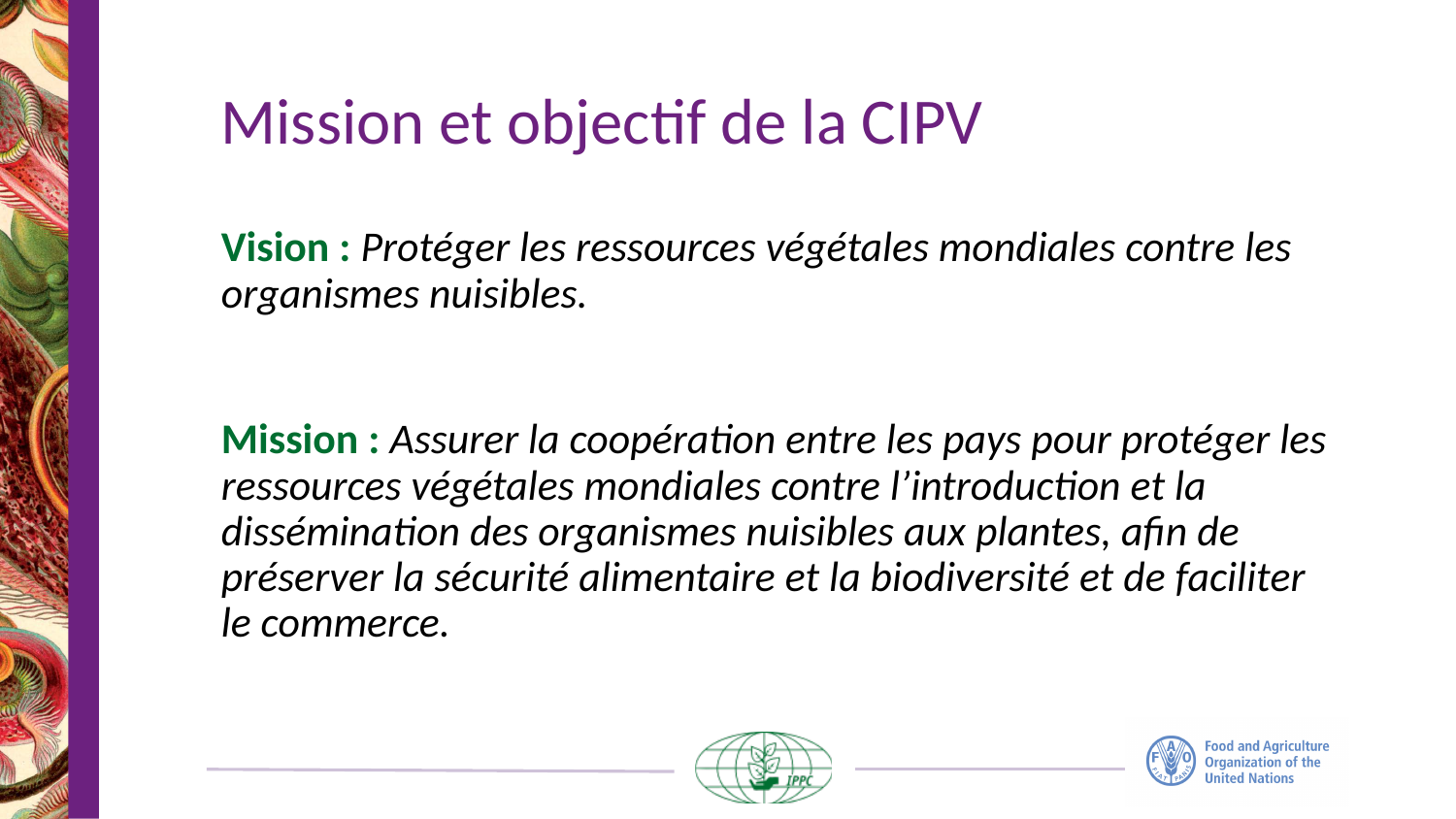

# Mission et objectif de la CIPV
Vision : Protéger les ressources végétales mondiales contre les organismes nuisibles.

Mission : Assurer la coopération entre les pays pour protéger les ressources végétales mondiales contre l’introduction et la dissémination des organismes nuisibles aux plantes, afin de préserver la sécurité alimentaire et la biodiversité et de faciliter le commerce.